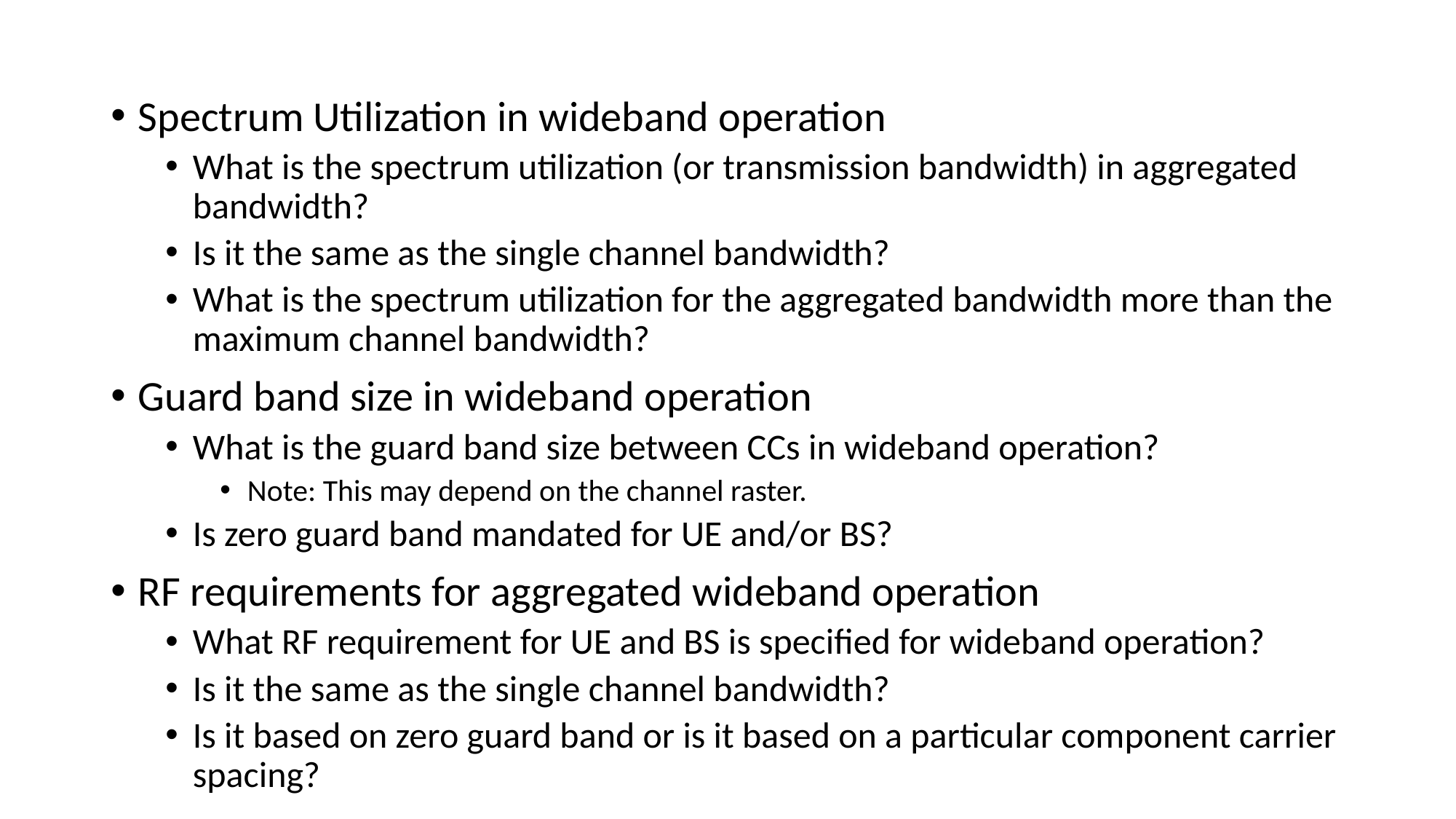

Spectrum Utilization in wideband operation
What is the spectrum utilization (or transmission bandwidth) in aggregated bandwidth?
Is it the same as the single channel bandwidth?
What is the spectrum utilization for the aggregated bandwidth more than the maximum channel bandwidth?
Guard band size in wideband operation
What is the guard band size between CCs in wideband operation?
Note: This may depend on the channel raster.
Is zero guard band mandated for UE and/or BS?
RF requirements for aggregated wideband operation
What RF requirement for UE and BS is specified for wideband operation?
Is it the same as the single channel bandwidth?
Is it based on zero guard band or is it based on a particular component carrier spacing?